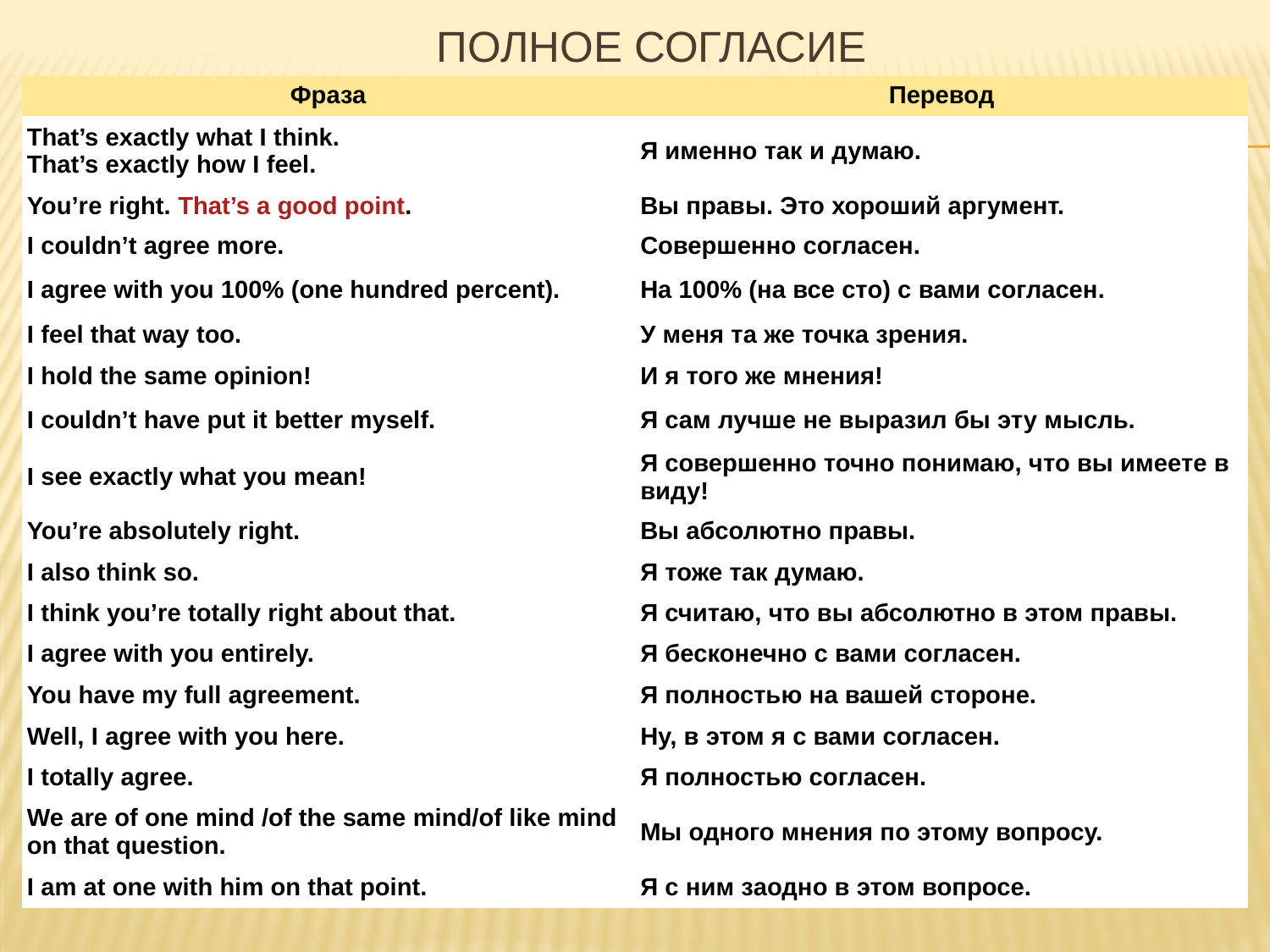

# Полное согласие
| Фраза | Перевод |
| --- | --- |
| That’s exactly what I think. That’s exactly how I feel. | Я именно так и думаю. |
| You’re right. That’s a good point. | Вы правы. Это хороший аргумент. |
| I couldn’t agree more. | Совершенно согласен. |
| I agree with you 100% (one hundred percent). | На 100% (на все сто) с вами согласен. |
| I feel that way too. | У меня та же точка зрения. |
| I hold the same opinion! | И я того же мнения! |
| I couldn’t have put it better myself. | Я сам лучше не выразил бы эту мысль. |
| I see exactly what you mean! | Я совершенно точно понимаю, что вы имеете в виду! |
| You’re absolutely right. | Вы абсолютно правы. |
| I also think so. | Я тоже так думаю. |
| I think you’re totally right about that. | Я считаю, что вы абсолютно в этом правы. |
| I agree with you entirely. | Я бесконечно с вами согласен. |
| You have my full agreement. | Я полностью на вашей стороне. |
| Well, I agree with you here. | Ну, в этом я с вами согласен. |
| I totally agree. | Я полностью согласен. |
| We are of one mind /of the same mind/of like mind on that question. | Мы одного мнения по этому вопросу. |
| I am at one with him on that point. | Я с ним заодно в этом вопросе. |